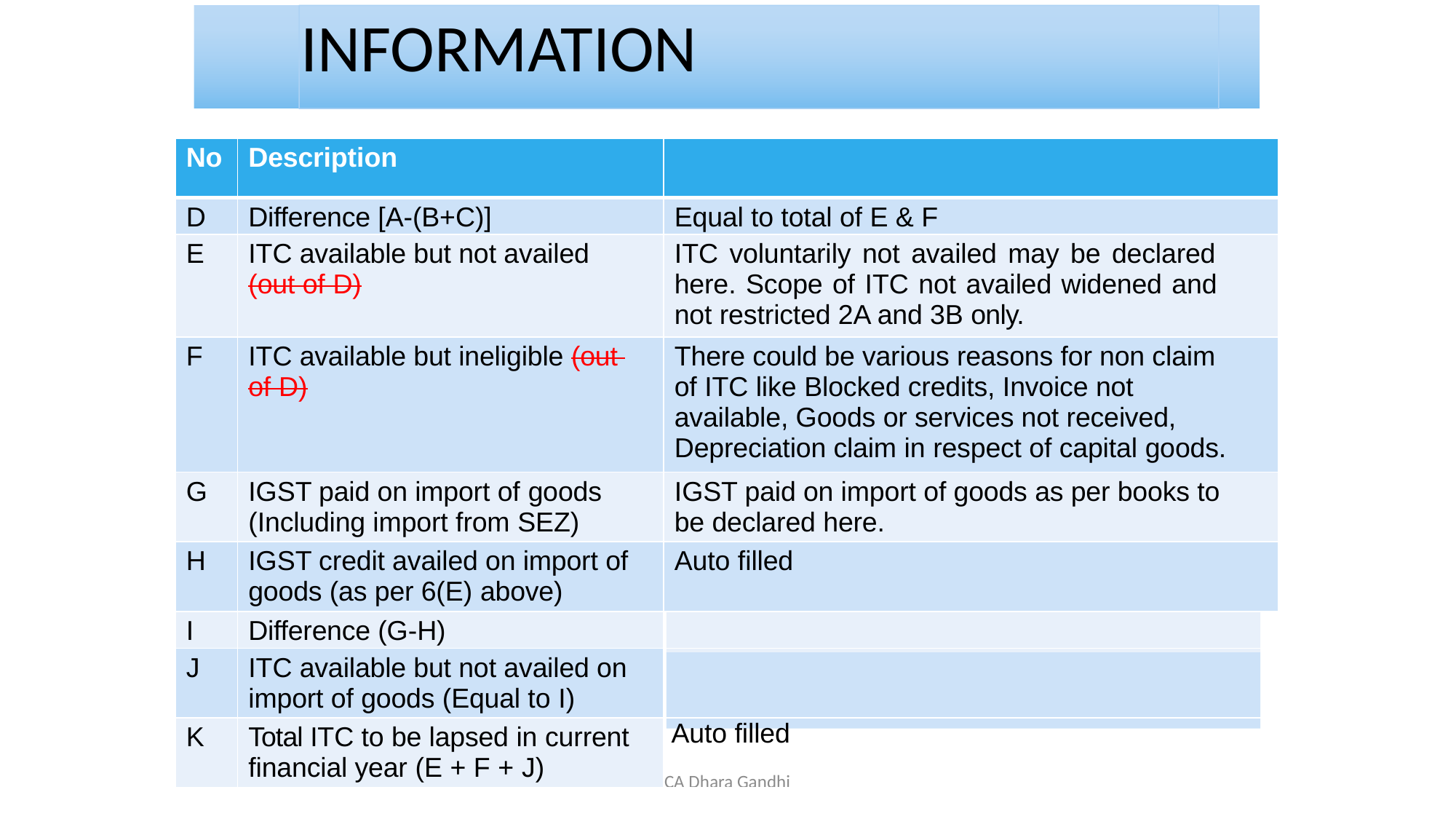

# INFORMATION
| No | Description |  |
| --- | --- | --- |
| D | Difference [A-(B+C)] | Equal to total of E & F |
| E | ITC available but not availed (out of D) | ITC voluntarily not availed may be declared here. Scope of ITC not availed widened and not restricted 2A and 3B only. |
| F | ITC available but ineligible (out of D) | There could be various reasons for non claim of ITC like Blocked credits, Invoice not available, Goods or services not received, Depreciation claim in respect of capital goods. |
| G | IGST paid on import of goods (Including import from SEZ) | IGST paid on import of goods as per books to be declared here. |
| H | IGST credit availed on import of goods (as per 6(E) above) | Auto filled |
| I | Difference (G-H) |  |
| J | ITC available but not availed on import of goods (Equal to I) |  |
| K | Total ITC to be lapsed in current financial year (E + F + J) | Auto filled |

CA Dhara Gandhi